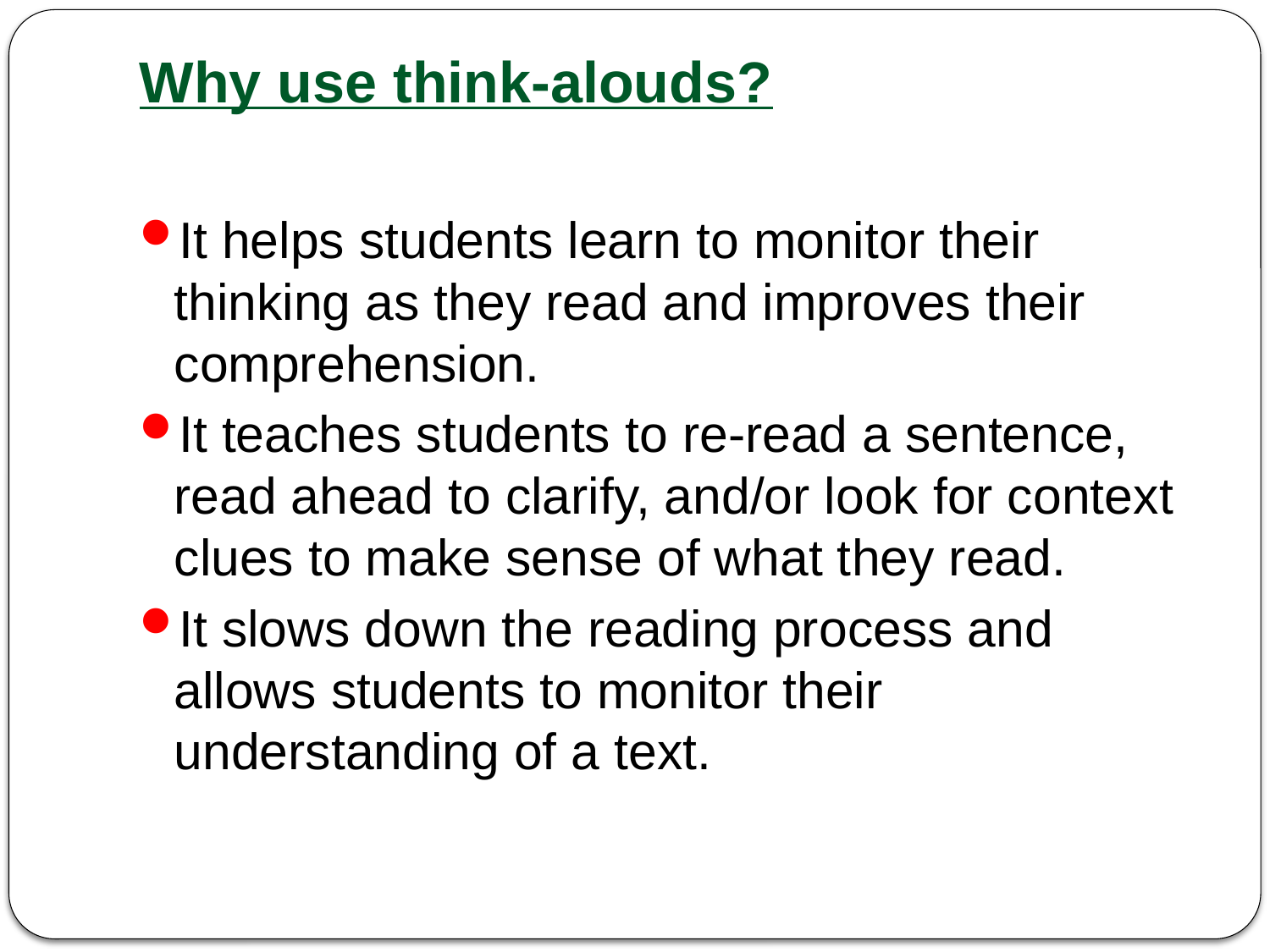

# Why use think-alouds?
It helps students learn to monitor their thinking as they read and improves their comprehension.
It teaches students to re-read a sentence, read ahead to clarify, and/or look for context clues to make sense of what they read.
It slows down the reading process and allows students to monitor their understanding of a text.